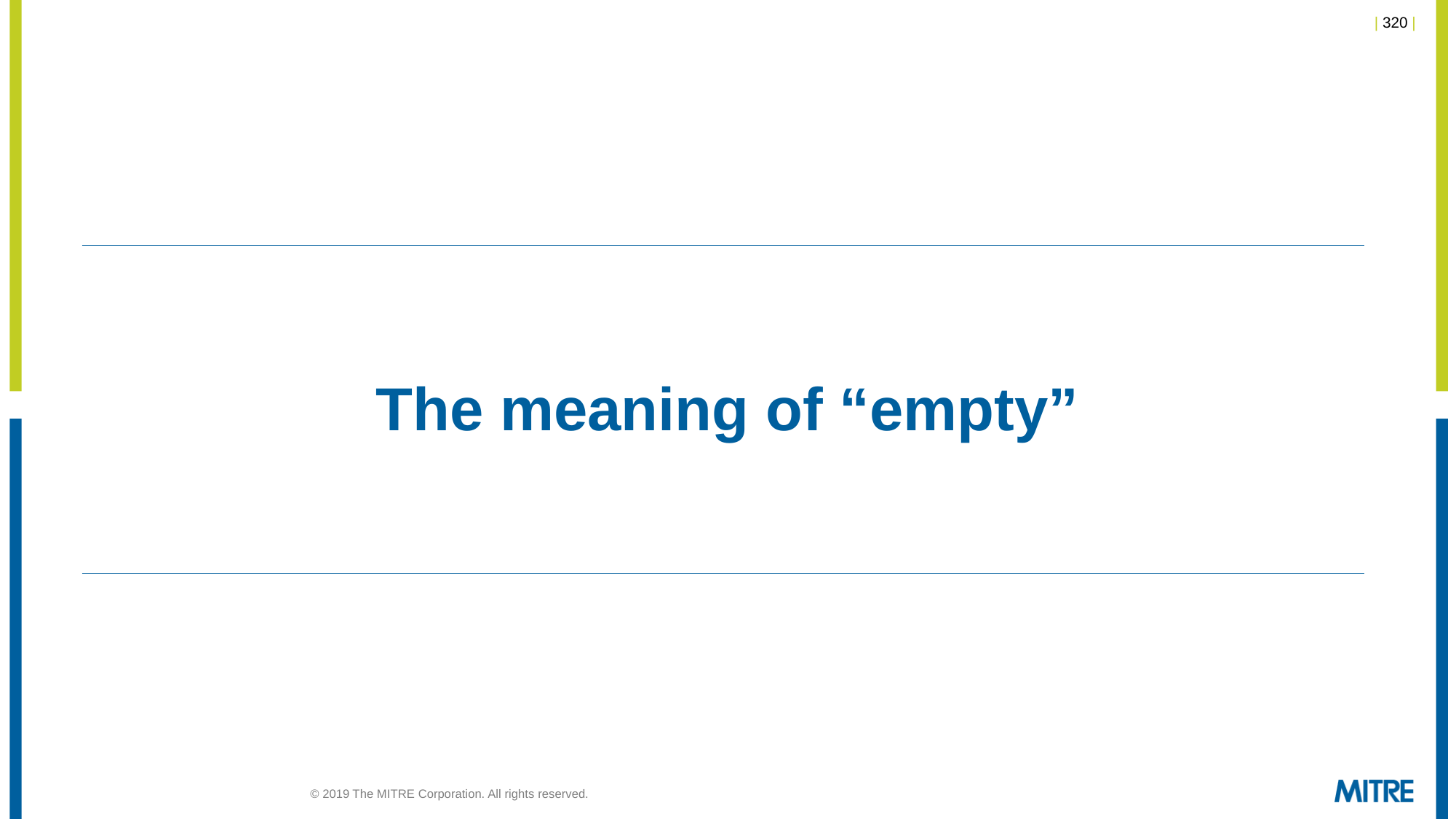

# The meaning of “empty”
© 2019 The MITRE Corporation. All rights reserved.